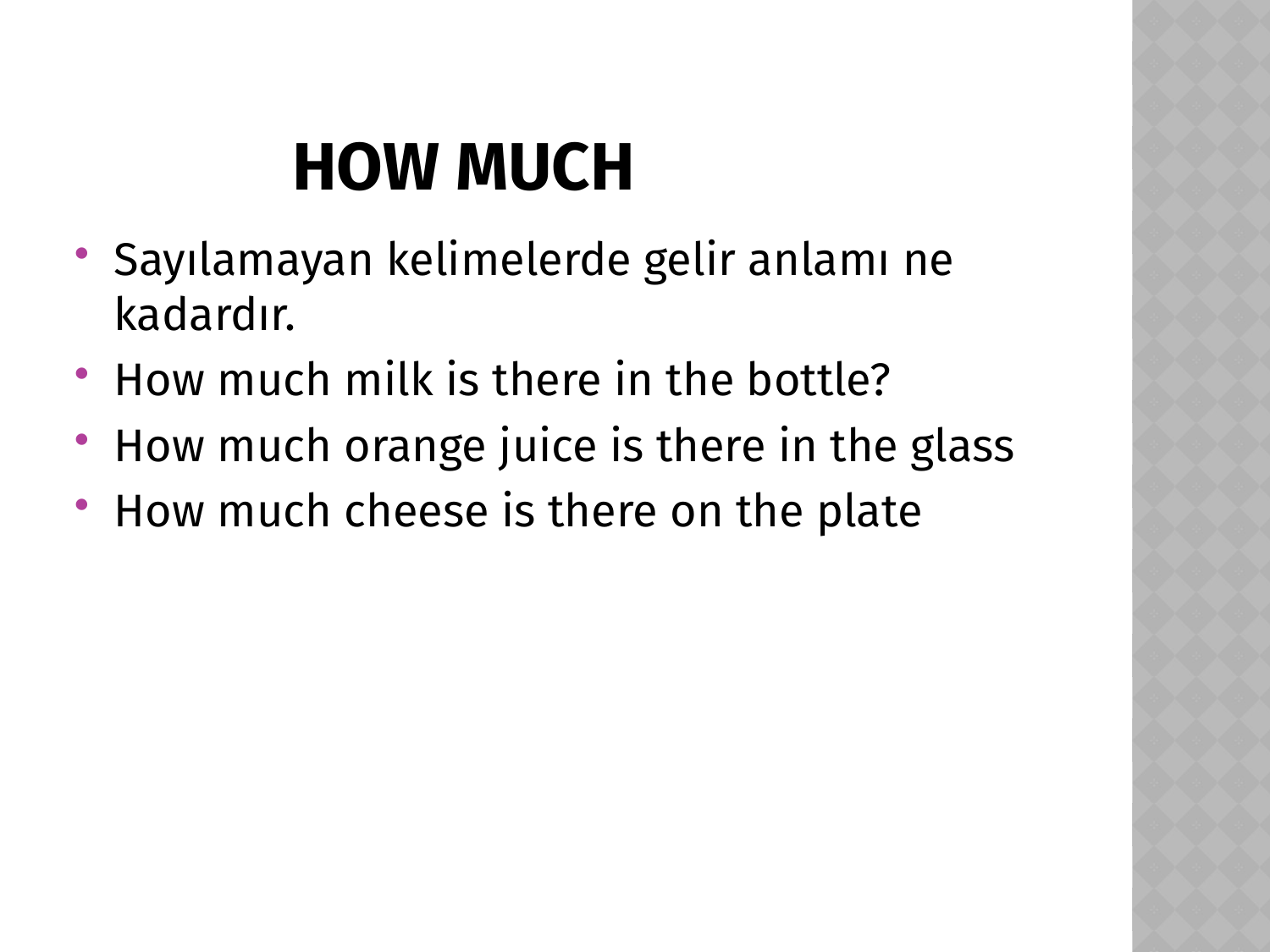

# How much
Sayılamayan kelimelerde gelir anlamı ne kadardır.
How much milk is there in the bottle?
How much orange juice is there in the glass
How much cheese is there on the plate